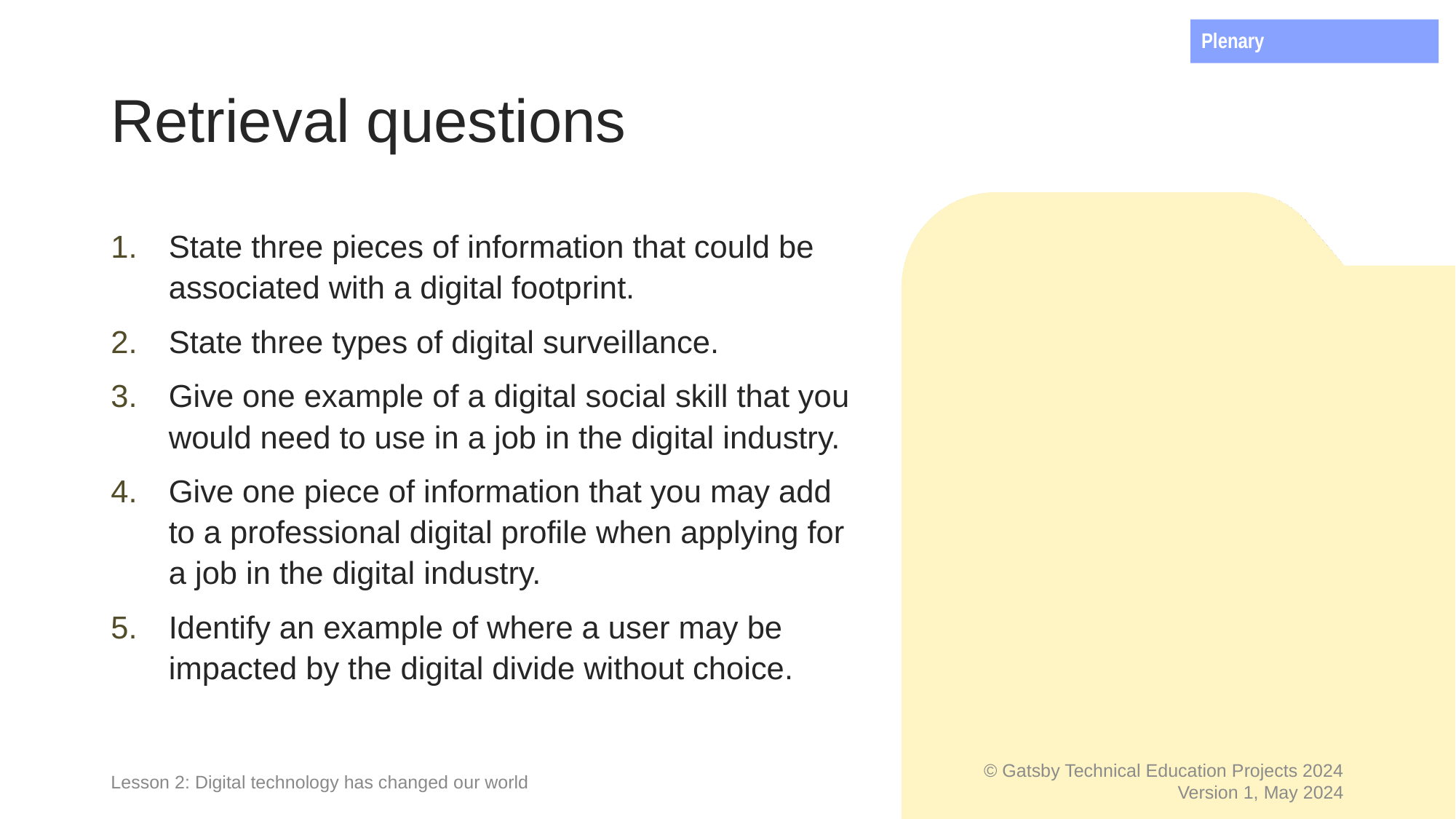

Plenary
# Retrieval questions
State three pieces of information that could be associated with a digital footprint.
State three types of digital surveillance.
Give one example of a digital social skill that you would need to use in a job in the digital industry.
Give one piece of information that you may add to a professional digital profile when applying for a job in the digital industry.
Identify an example of where a user may be impacted by the digital divide without choice.

Lesson 2: Digital technology has changed our world